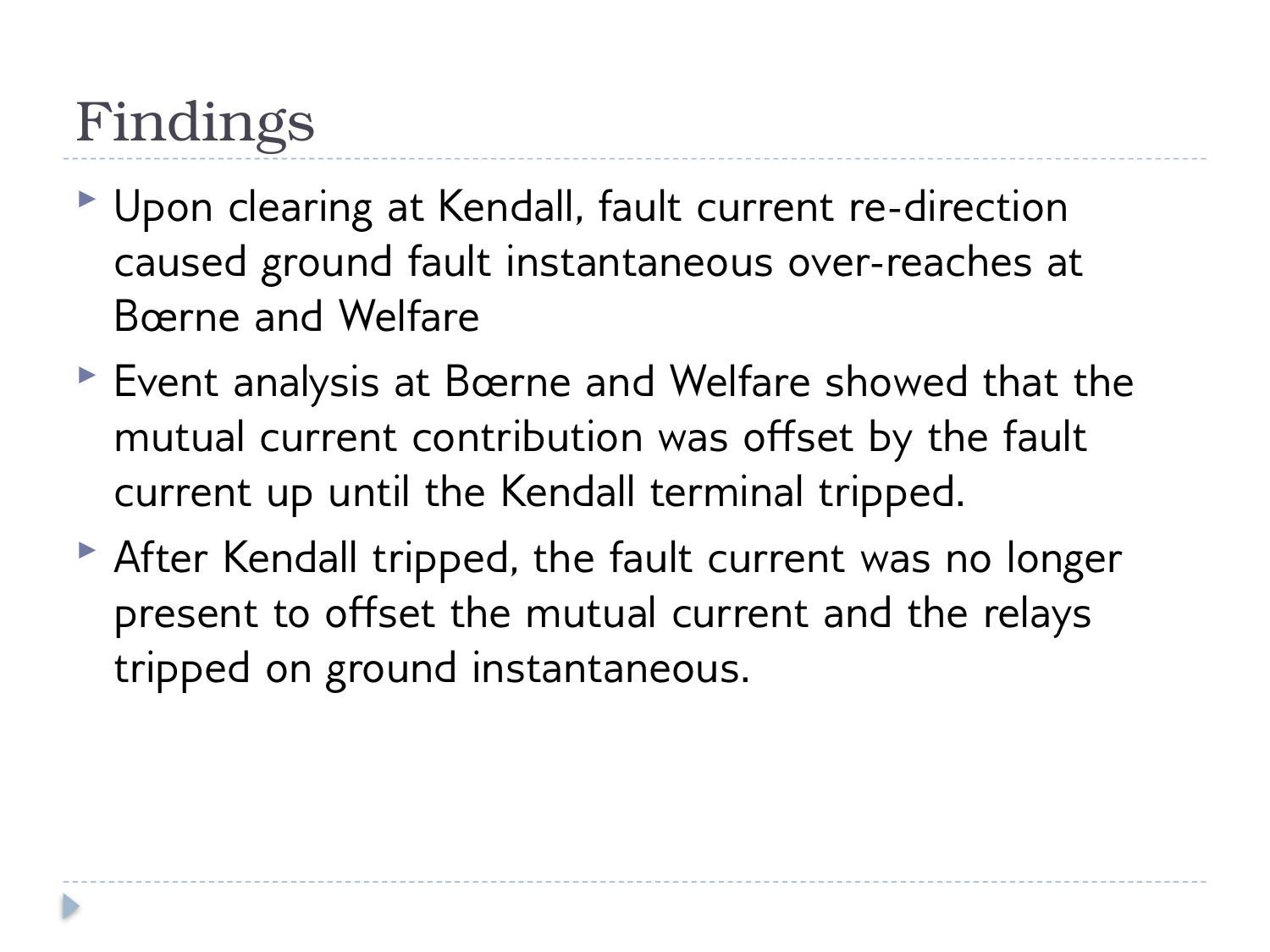

# Findings
Upon clearing at Kendall, fault current re-direction caused ground fault instantaneous over-reaches at Boerne and Welfare
Event analysis at Boerne and Welfare showed that the mutual current contribution was offset by the fault current up until the Kendall terminal tripped.
After Kendall tripped, the fault current was no longer present to offset the mutual current and the relays tripped on ground instantaneous.